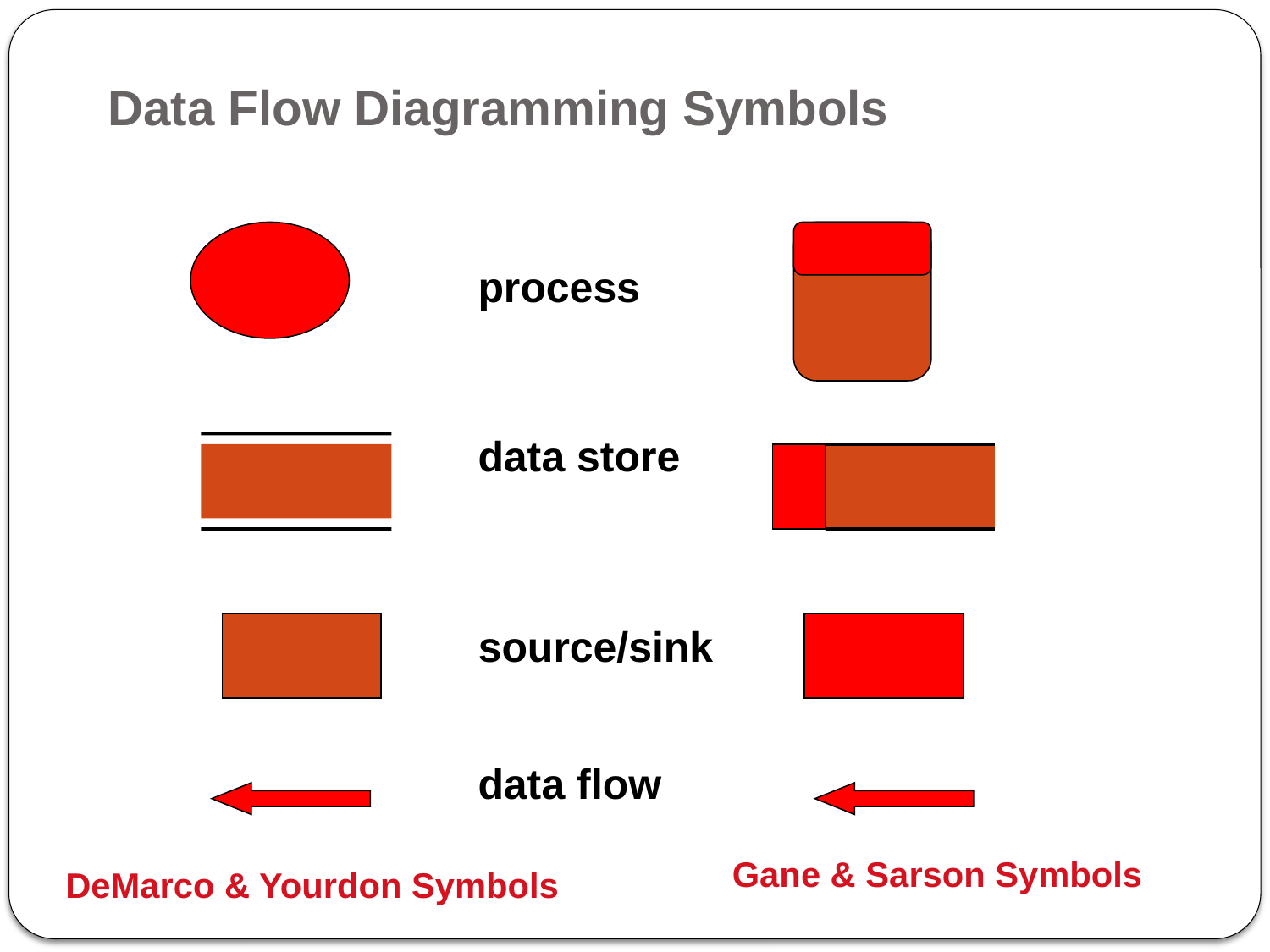

# Data Flow Diagramming Symbols

process
data store

source/sink

data flow

Gane & Sarson Symbols
DeMarco & Yourdon Symbols